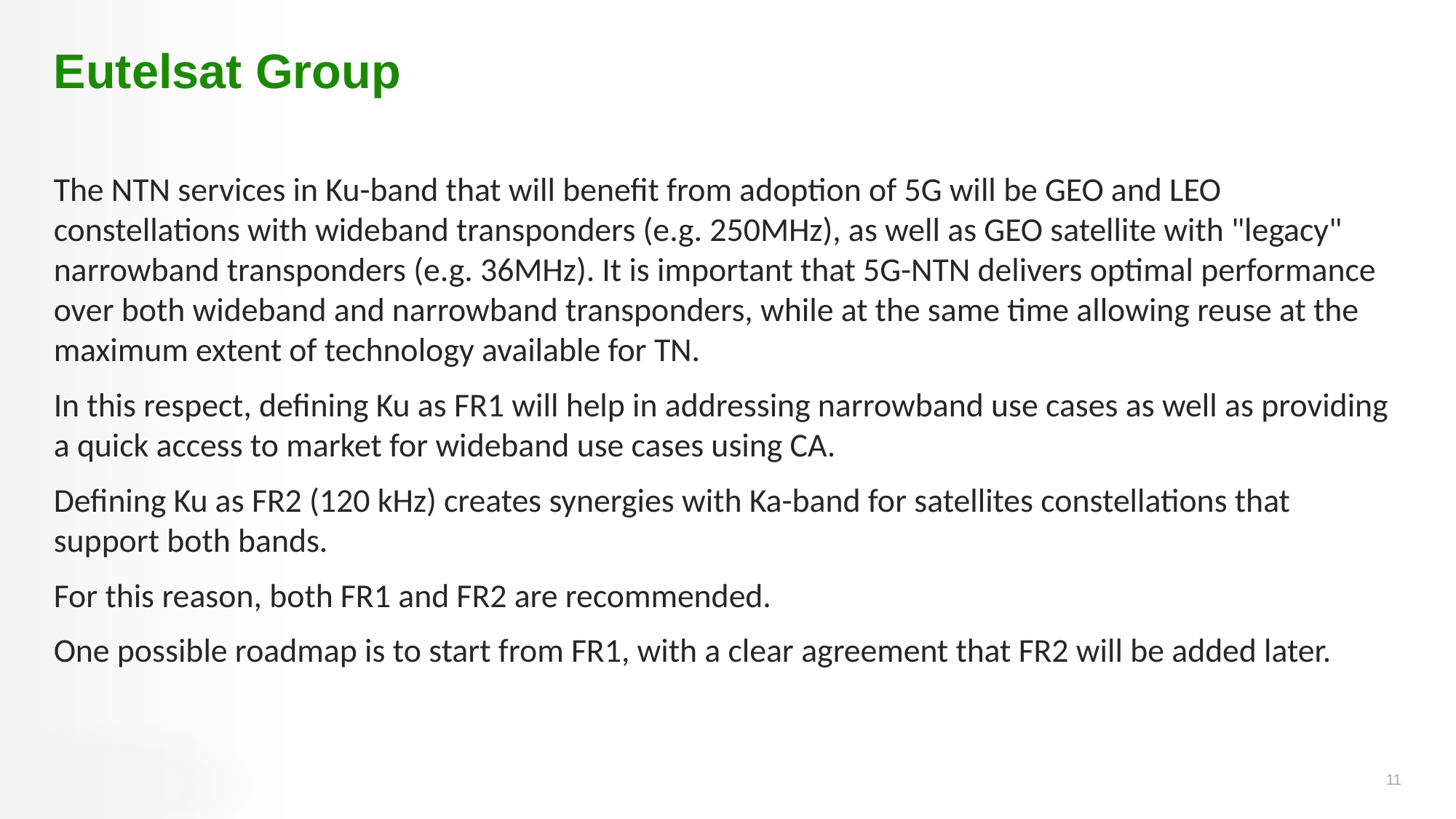

# Eutelsat Group
The NTN services in Ku-band that will benefit from adoption of 5G will be GEO and LEO constellations with wideband transponders (e.g. 250MHz), as well as GEO satellite with "legacy" narrowband transponders (e.g. 36MHz). It is important that 5G-NTN delivers optimal performance over both wideband and narrowband transponders, while at the same time allowing reuse at the maximum extent of technology available for TN.
In this respect, defining Ku as FR1 will help in addressing narrowband use cases as well as providing a quick access to market for wideband use cases using CA.
Defining Ku as FR2 (120 kHz) creates synergies with Ka-band for satellites constellations that support both bands.
For this reason, both FR1 and FR2 are recommended.
One possible roadmap is to start from FR1, with a clear agreement that FR2 will be added later.